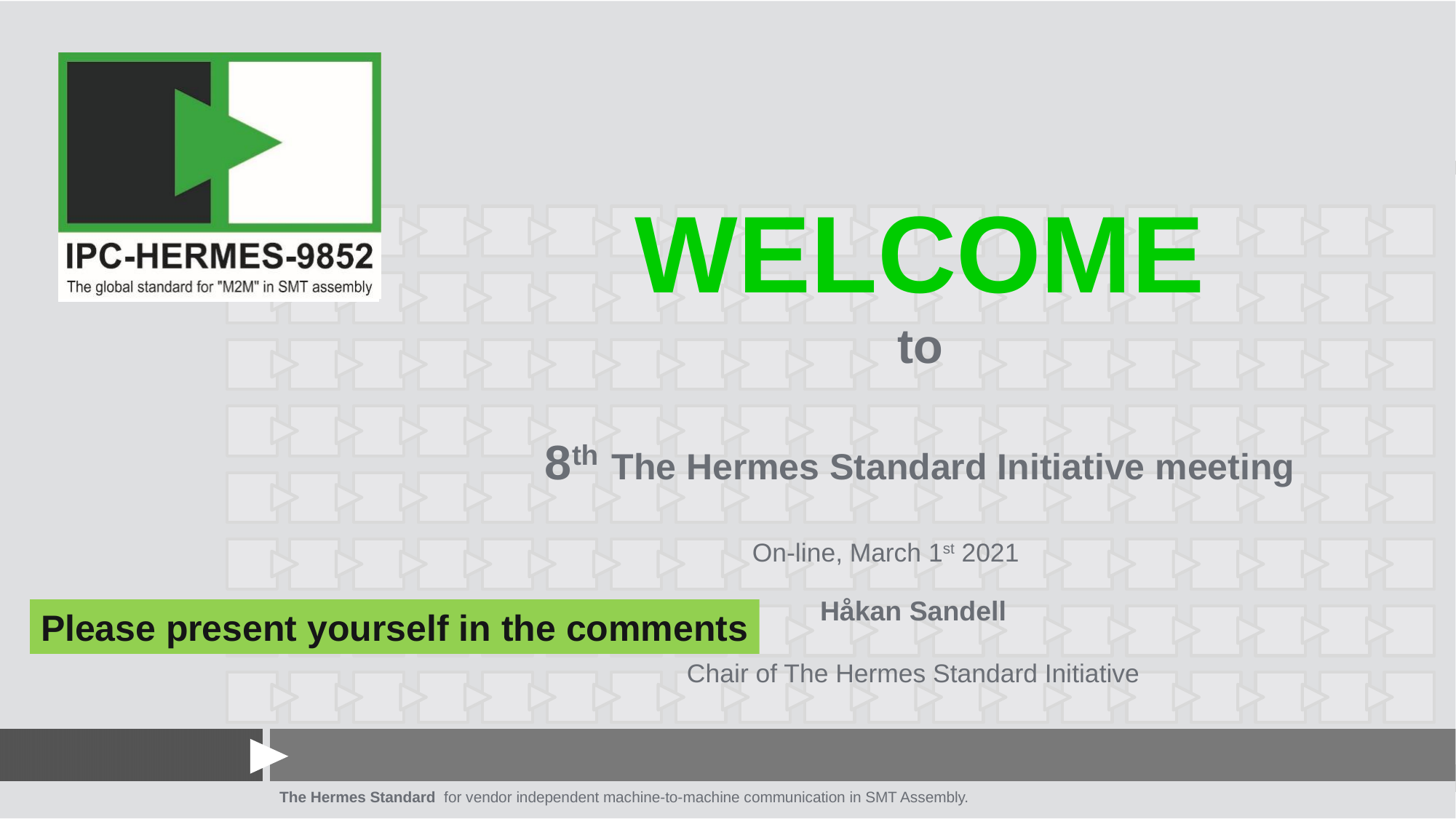

# WELCOME to 8th The Hermes Standard Initiative meeting
On-line, March 1st 2021
Håkan Sandell

Chair of The Hermes Standard Initiative
Please present yourself in the comments